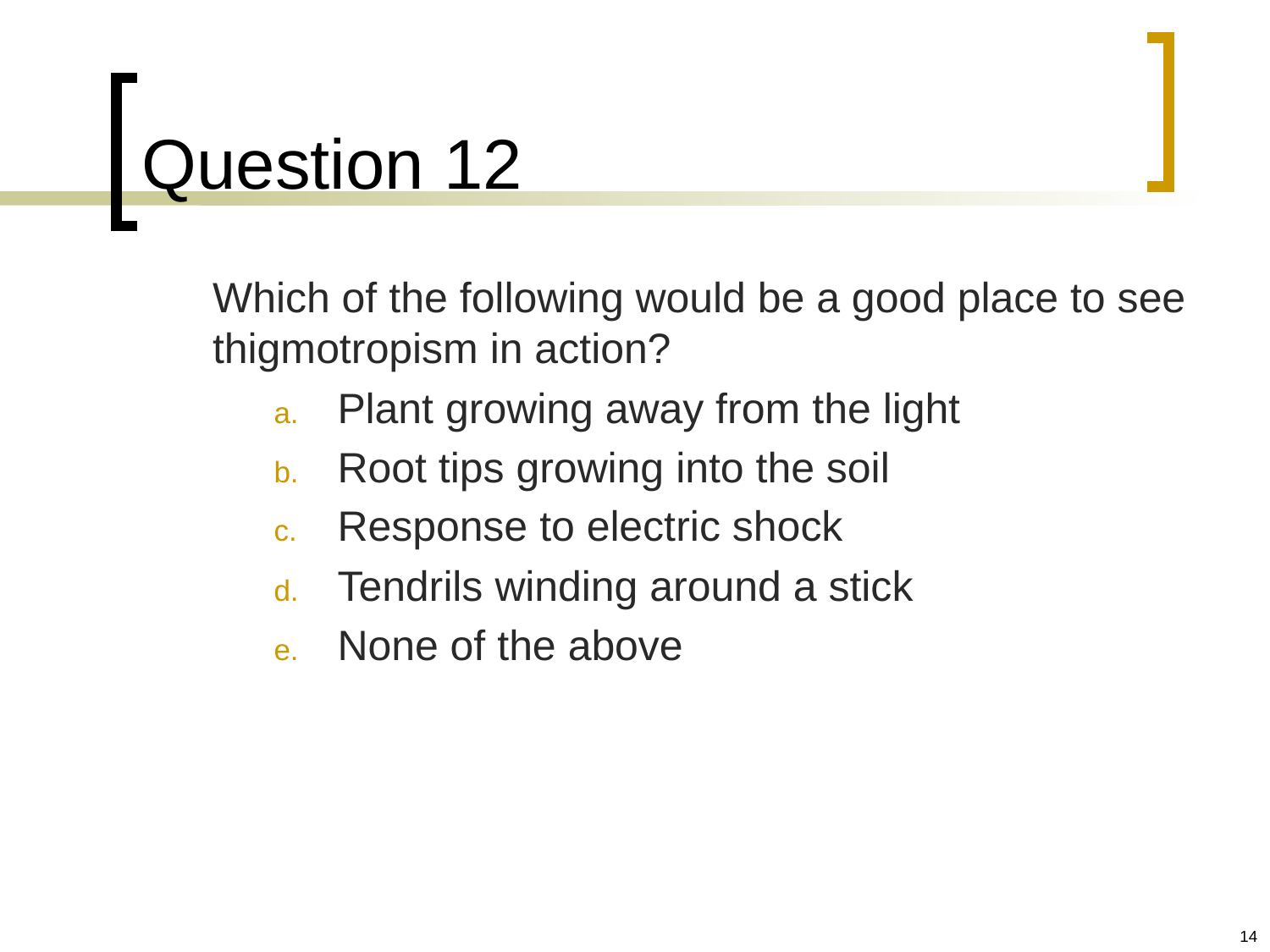

# Question 12
	Which of the following would be a good place to see thigmotropism in action?
Plant growing away from the light
Root tips growing into the soil
Response to electric shock
Tendrils winding around a stick
None of the above